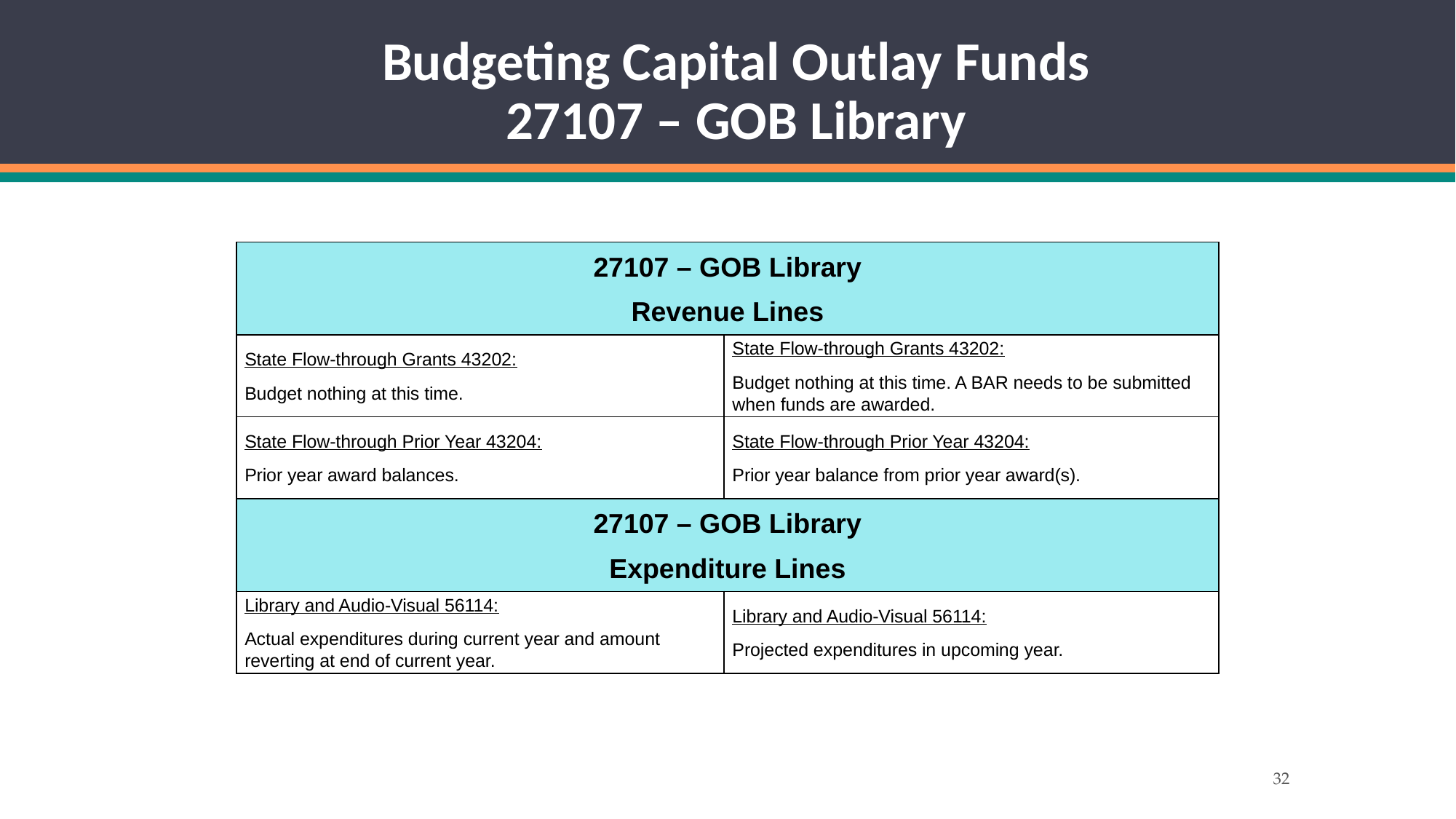

# Budgeting Capital Outlay Funds 27107 – GOB Library
| 27107 – GOB Library Revenue Lines |  |
| --- | --- |
| State Flow-through Grants 43202: Budget nothing at this time. | State Flow-through Grants 43202: Budget nothing at this time. A BAR needs to be submitted when funds are awarded. |
| State Flow-through Prior Year 43204: Prior year award balances. | State Flow-through Prior Year 43204: Prior year balance from prior year award(s). |
| 27107 – GOB Library Expenditure Lines |  |
| Library and Audio-Visual 56114: Actual expenditures during current year and amount reverting at end of current year. | Library and Audio-Visual 56114: Projected expenditures in upcoming year. |
32